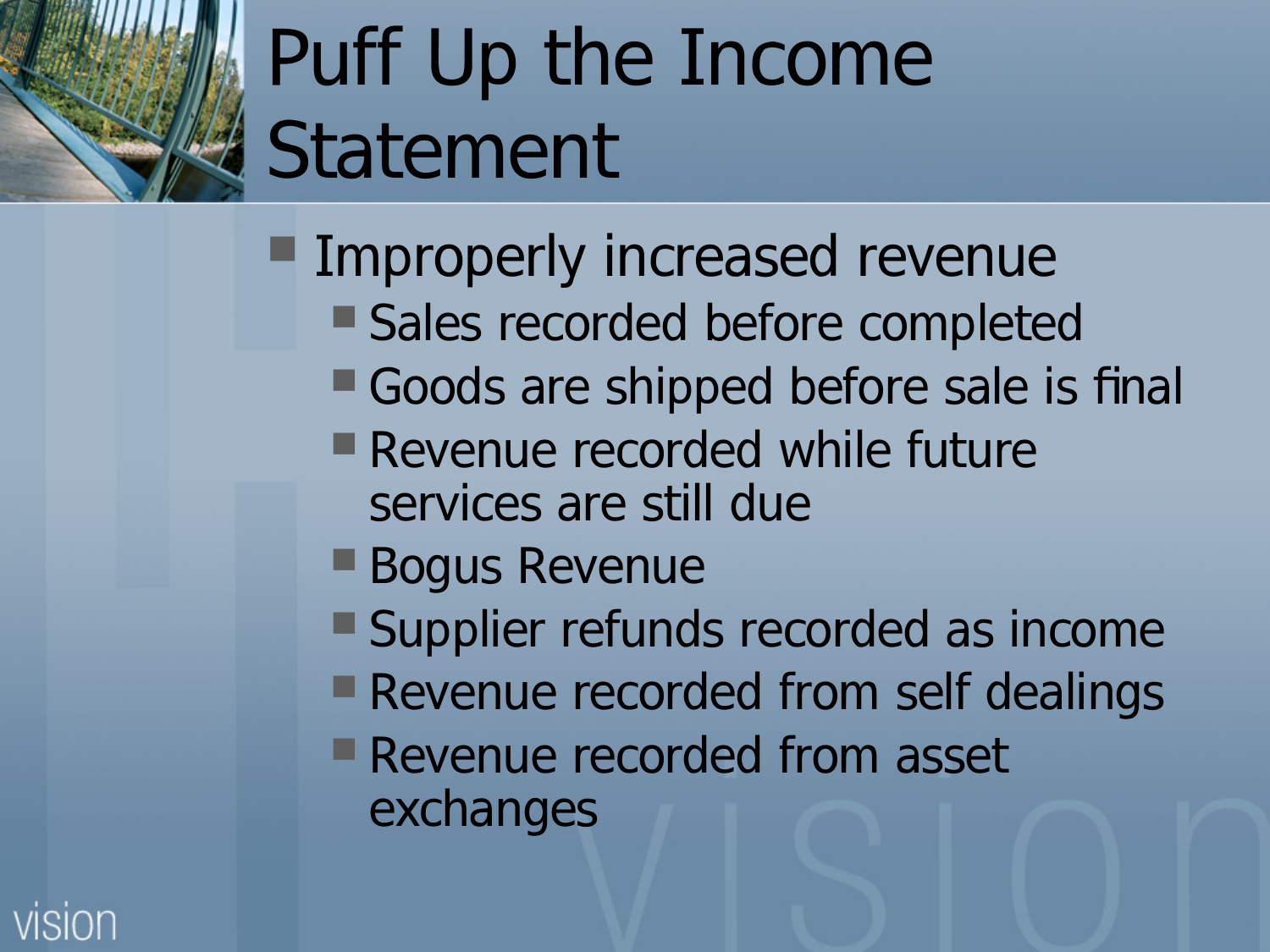

# Puff Up the Income Statement
Improperly increased revenue
Sales recorded before completed
Goods are shipped before sale is final
Revenue recorded while future services are still due
Bogus Revenue
Supplier refunds recorded as income
Revenue recorded from self dealings
Revenue recorded from asset exchanges